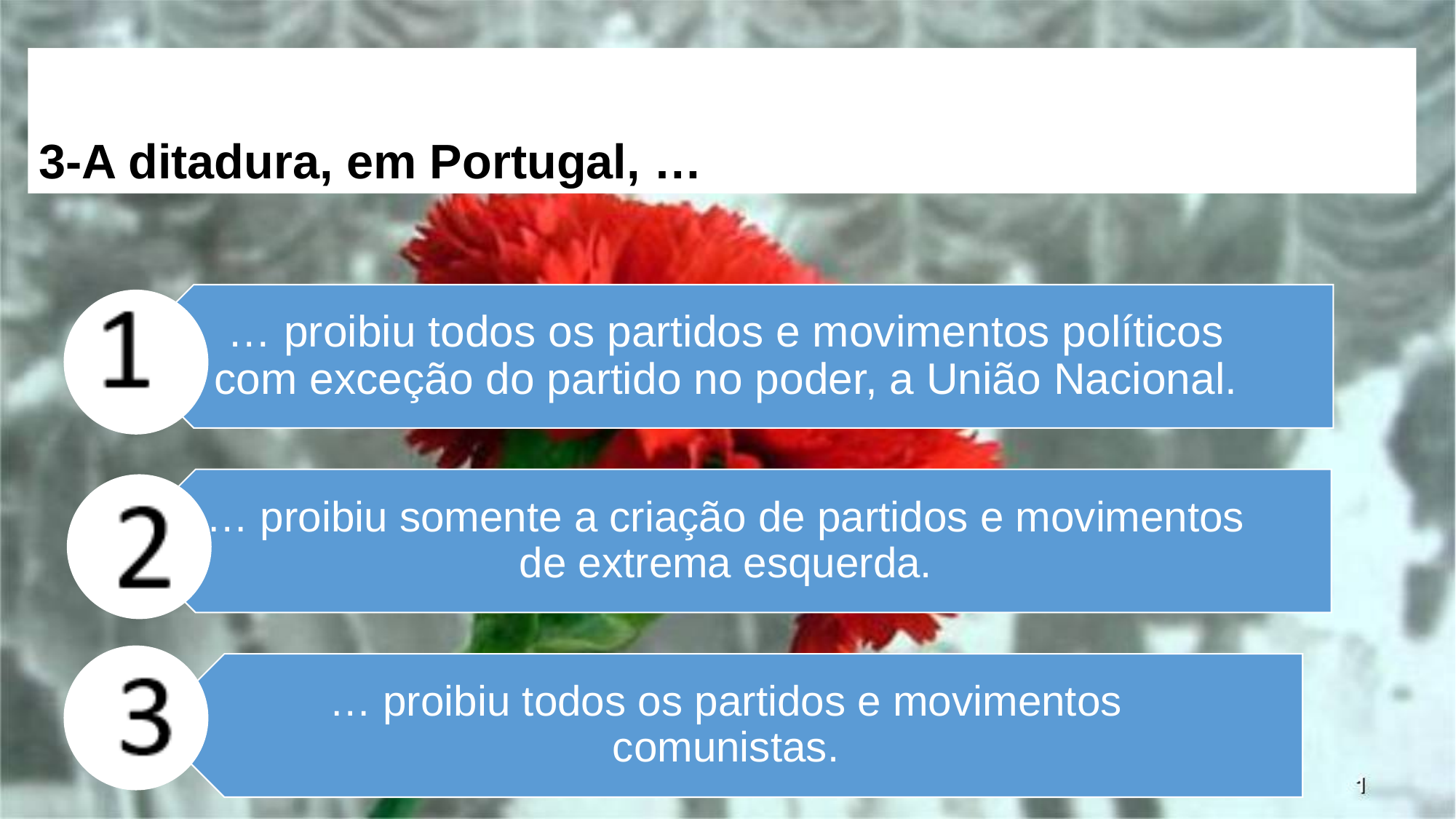

# 3-A ditadura, em Portugal, …
… proibiu todos os partidos e movimentos políticos com exceção do partido no poder, a União Nacional.
… proibiu somente a criação de partidos e movimentos de extrema esquerda.
… proibiu todos os partidos e movimentos comunistas.